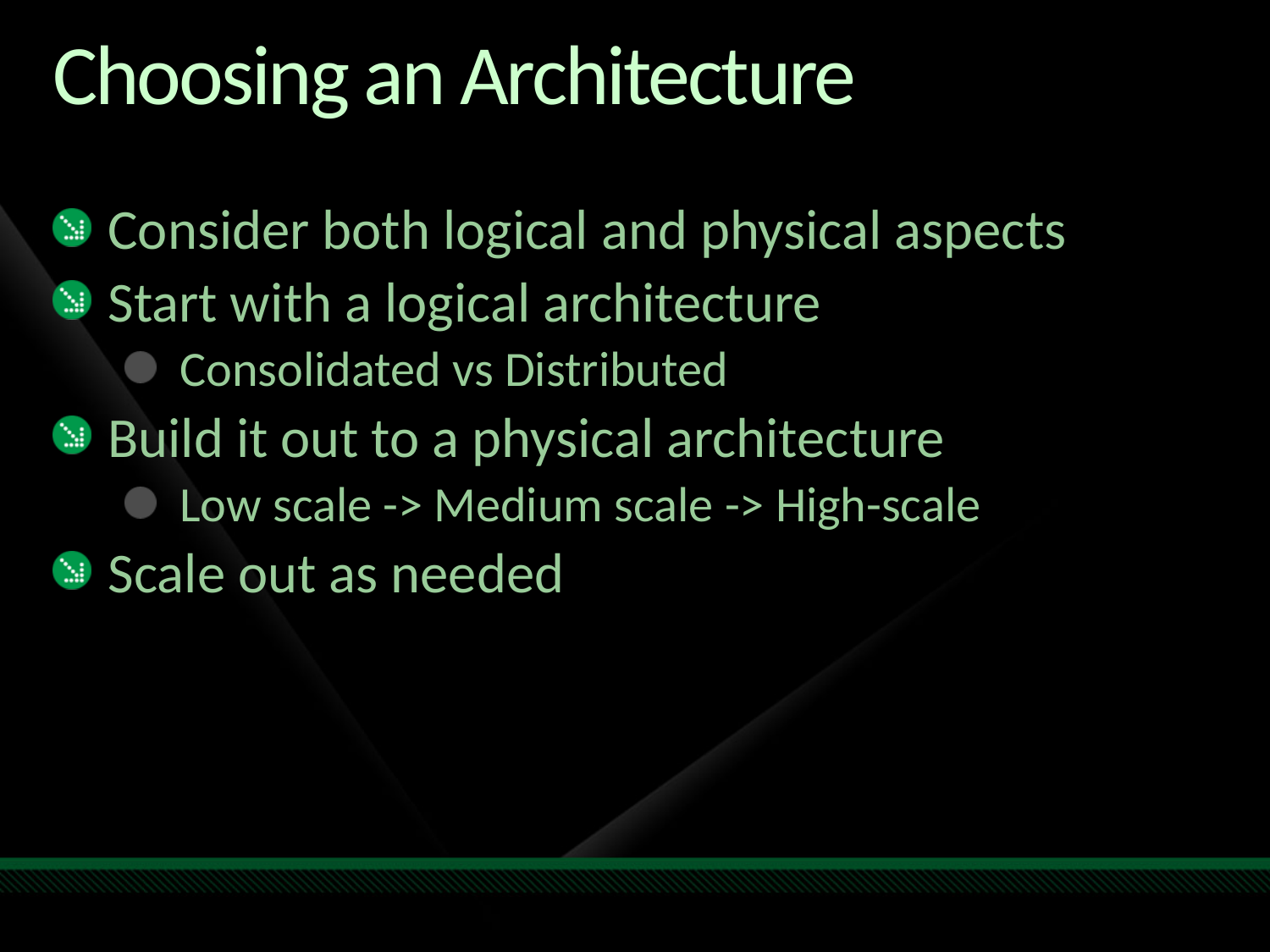

# Choosing an Architecture
Consider both logical and physical aspects
Start with a logical architecture
Consolidated vs Distributed
Build it out to a physical architecture
Low scale -> Medium scale -> High-scale
Scale out as needed